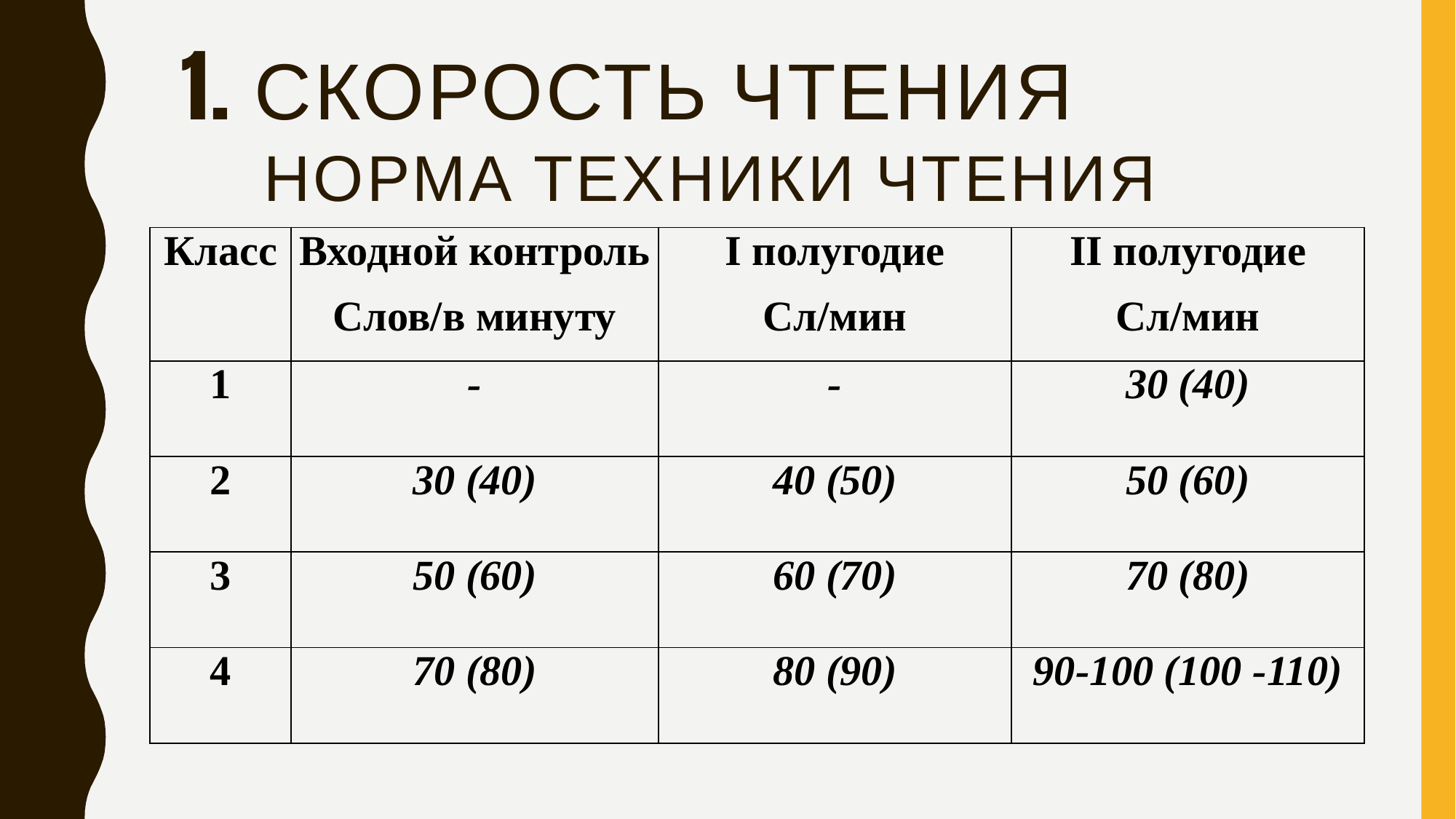

# 1. скорость чтения Норма техники чтения
| Класс | Входной контроль Слов/в минуту | I полугодие Сл/мин | II полугодие Сл/мин |
| --- | --- | --- | --- |
| 1 | - | - | 30 (40) |
| 2 | 30 (40) | 40 (50) | 50 (60) |
| 3 | 50 (60) | 60 (70) | 70 (80) |
| 4 | 70 (80) | 80 (90) | 90-100 (100 -110) |